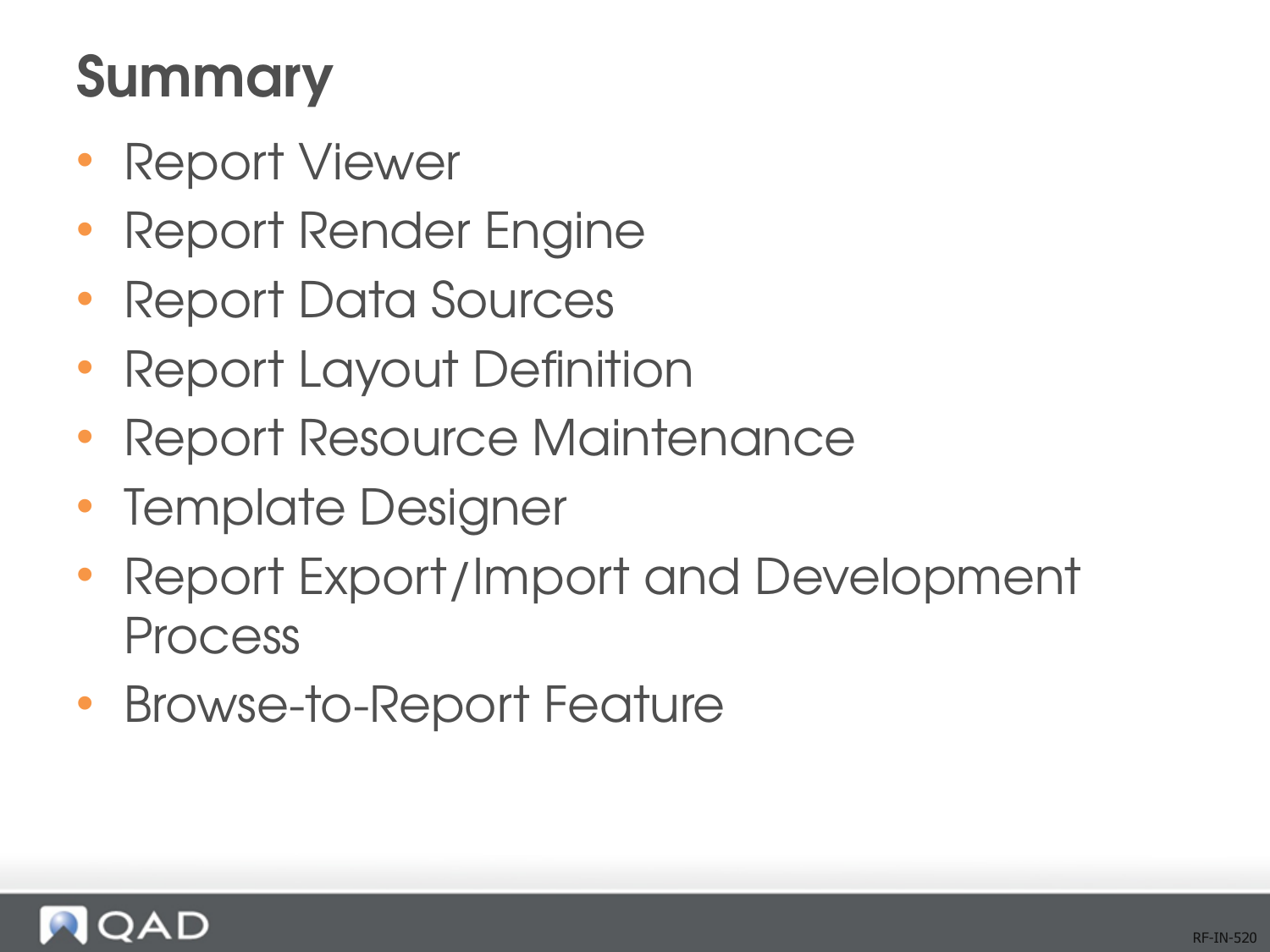

# Summary
Report Viewer
Report Render Engine
Report Data Sources
Report Layout Definition
Report Resource Maintenance
Template Designer
Report Export/Import and Development Process
Browse-to-Report Feature
RF-IN-520